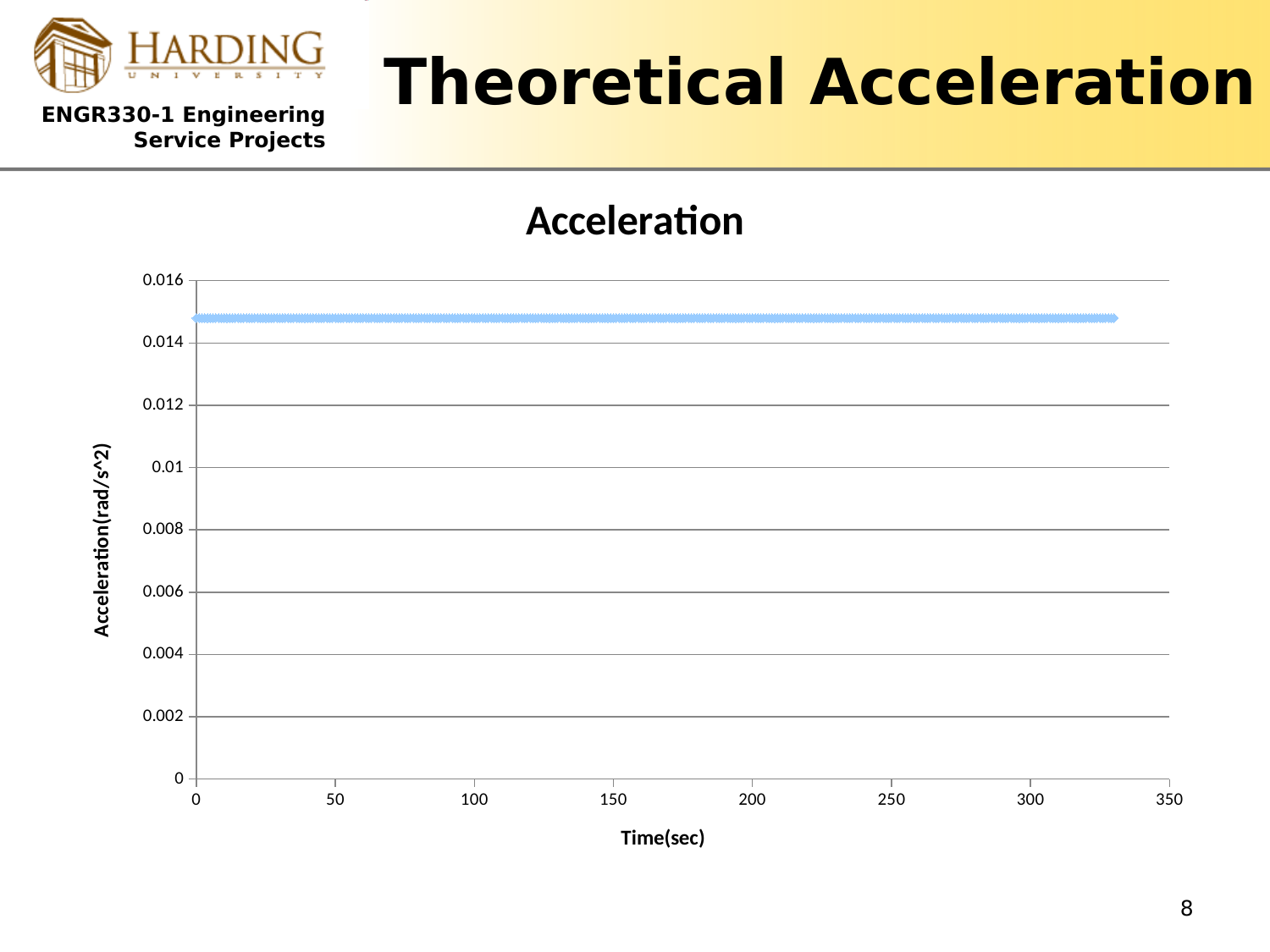

# Theoretical Acceleration

### Chart: Acceleration

| Category |  |
|---|---|
8